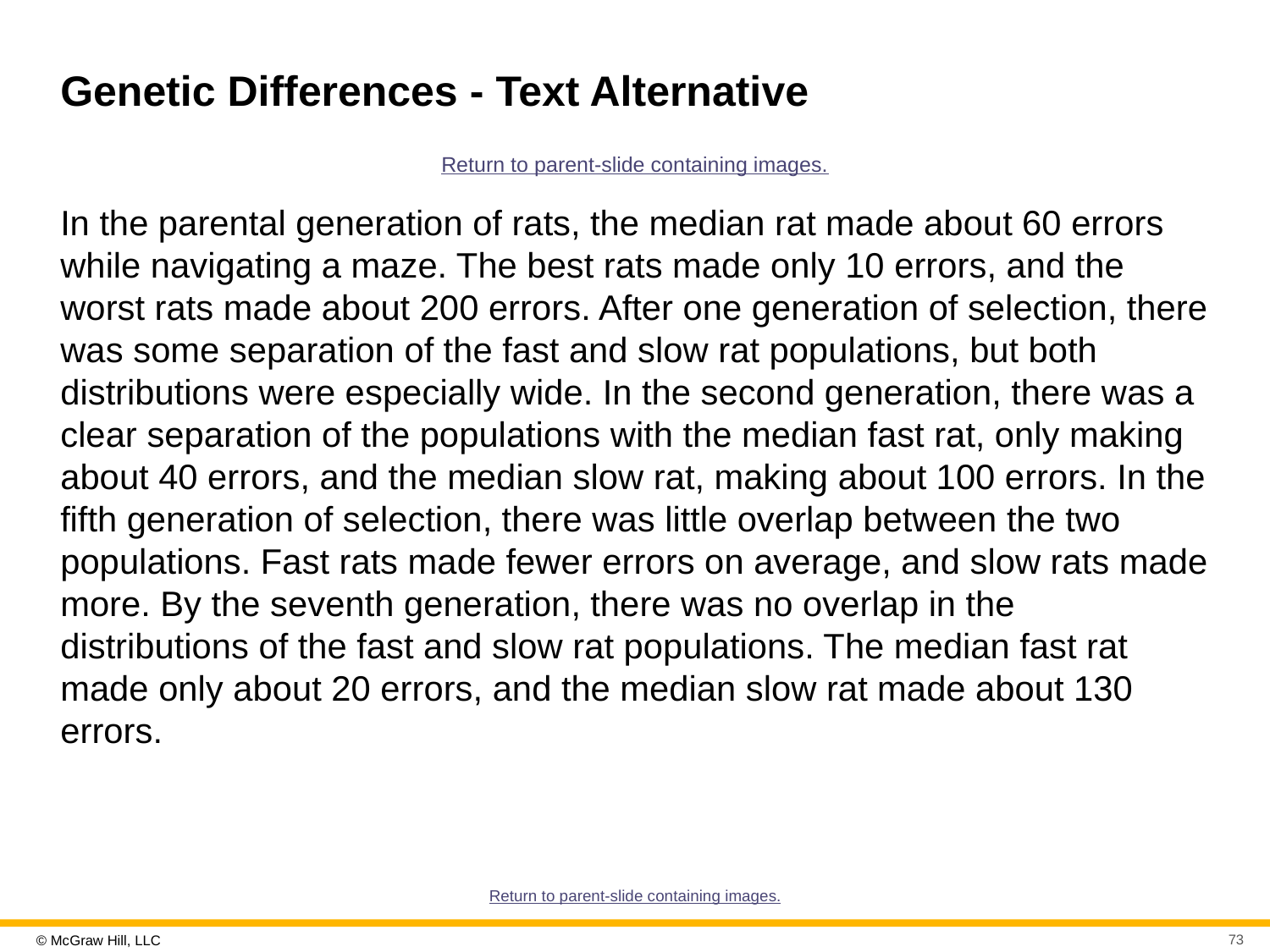

# Genetic Differences - Text Alternative
Return to parent-slide containing images.
In the parental generation of rats, the median rat made about 60 errors while navigating a maze. The best rats made only 10 errors, and the worst rats made about 200 errors. After one generation of selection, there was some separation of the fast and slow rat populations, but both distributions were especially wide. In the second generation, there was a clear separation of the populations with the median fast rat, only making about 40 errors, and the median slow rat, making about 100 errors. In the fifth generation of selection, there was little overlap between the two populations. Fast rats made fewer errors on average, and slow rats made more. By the seventh generation, there was no overlap in the distributions of the fast and slow rat populations. The median fast rat made only about 20 errors, and the median slow rat made about 130 errors.
Return to parent-slide containing images.
73